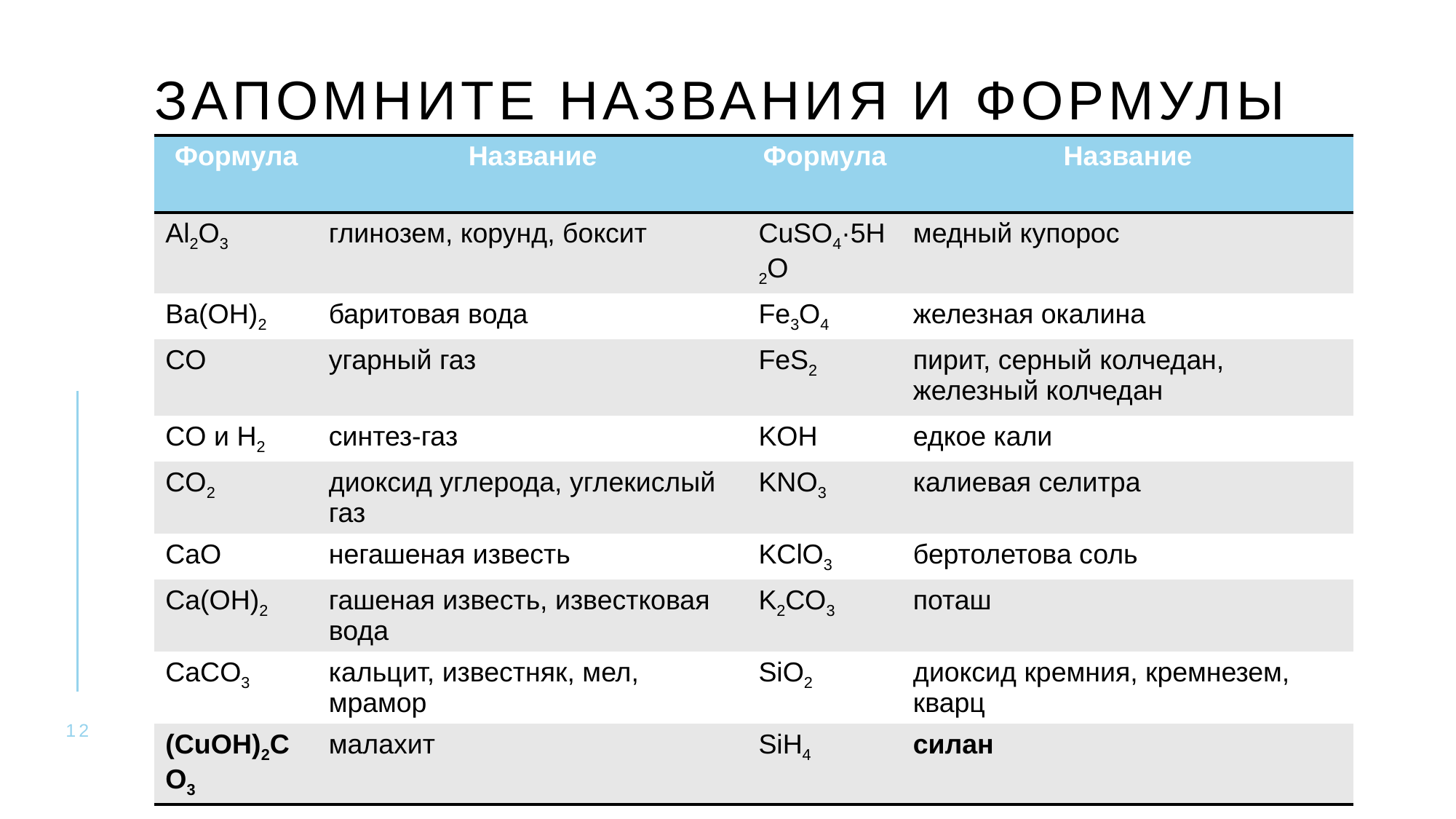

# Запомните названия и формулы
| Формула | Название | Формула | Название |
| --- | --- | --- | --- |
| Al2O3 | глинозем, корунд, боксит | CuSO4·5H2O | медный купорос |
| Ва(ОН)2 | баритовая вода | Fe3O4 | железная окалина |
| CO | угарный газ | FeS2 | пирит, серный колчедан, железный колчедан |
| CO и H2 | синтез-газ | KOH | едкое кали |
| CO2 | диоксид углерода, углекислый газ | KNO3 | калиевая селитра |
| CaO | негашеная известь | KClO3 | бертолетова соль |
| Ca(OH)2 | гашеная известь, известковая вода | K2CO3 | поташ |
| CaCO3 | кальцит, известняк, мел, мрамор | SiO2 | диоксид кремния, кремнезем, кварц |
| (CuOH)2CO3 | малахит | SiH4 | силан |
12